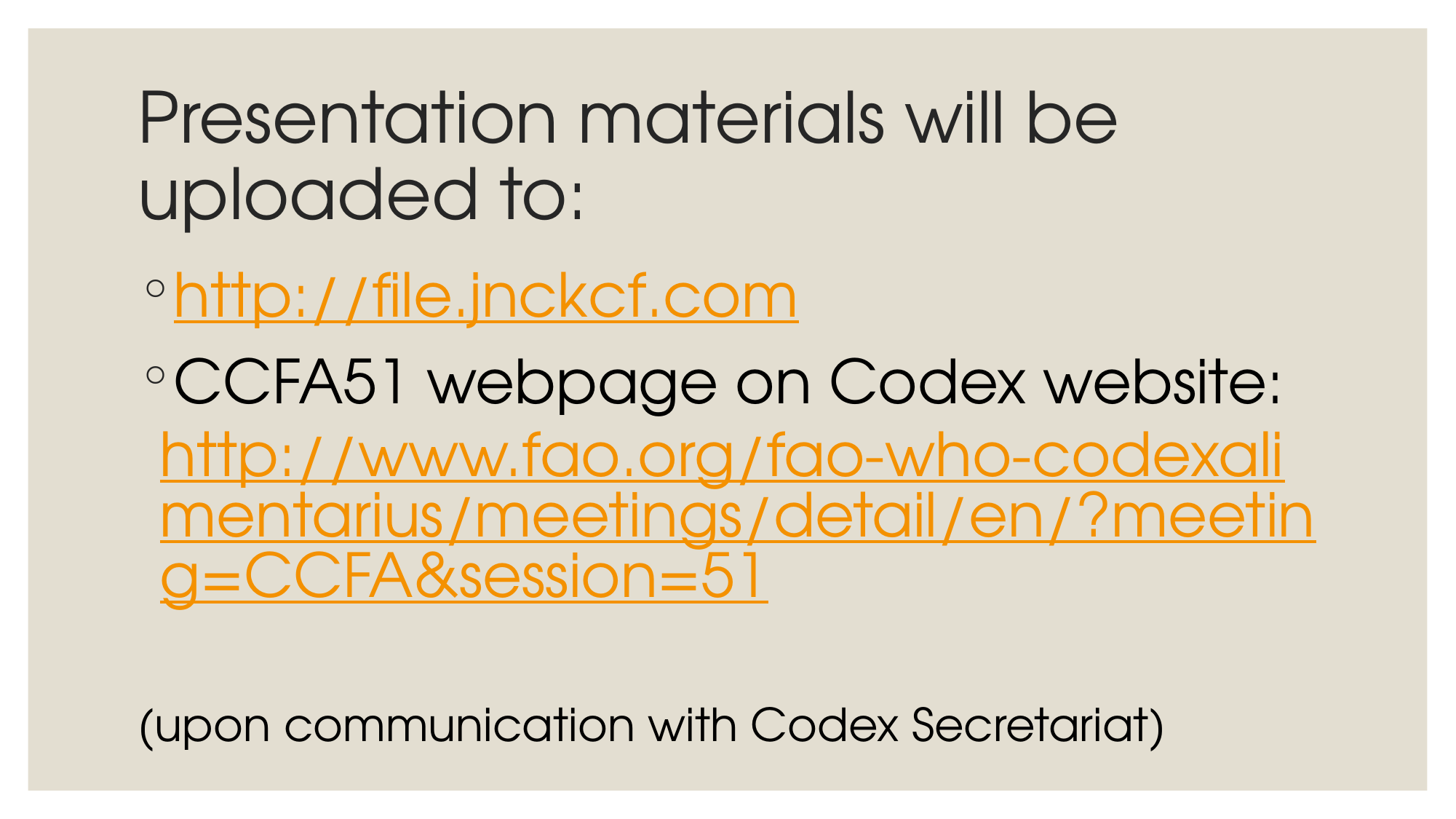

# Presentation materials will be uploaded to:
http://file.jnckcf.com
CCFA51 webpage on Codex website: http://www.fao.org/fao-who-codexalimentarius/meetings/detail/en/?meeting=CCFA&session=51
(upon communication with Codex Secretariat)